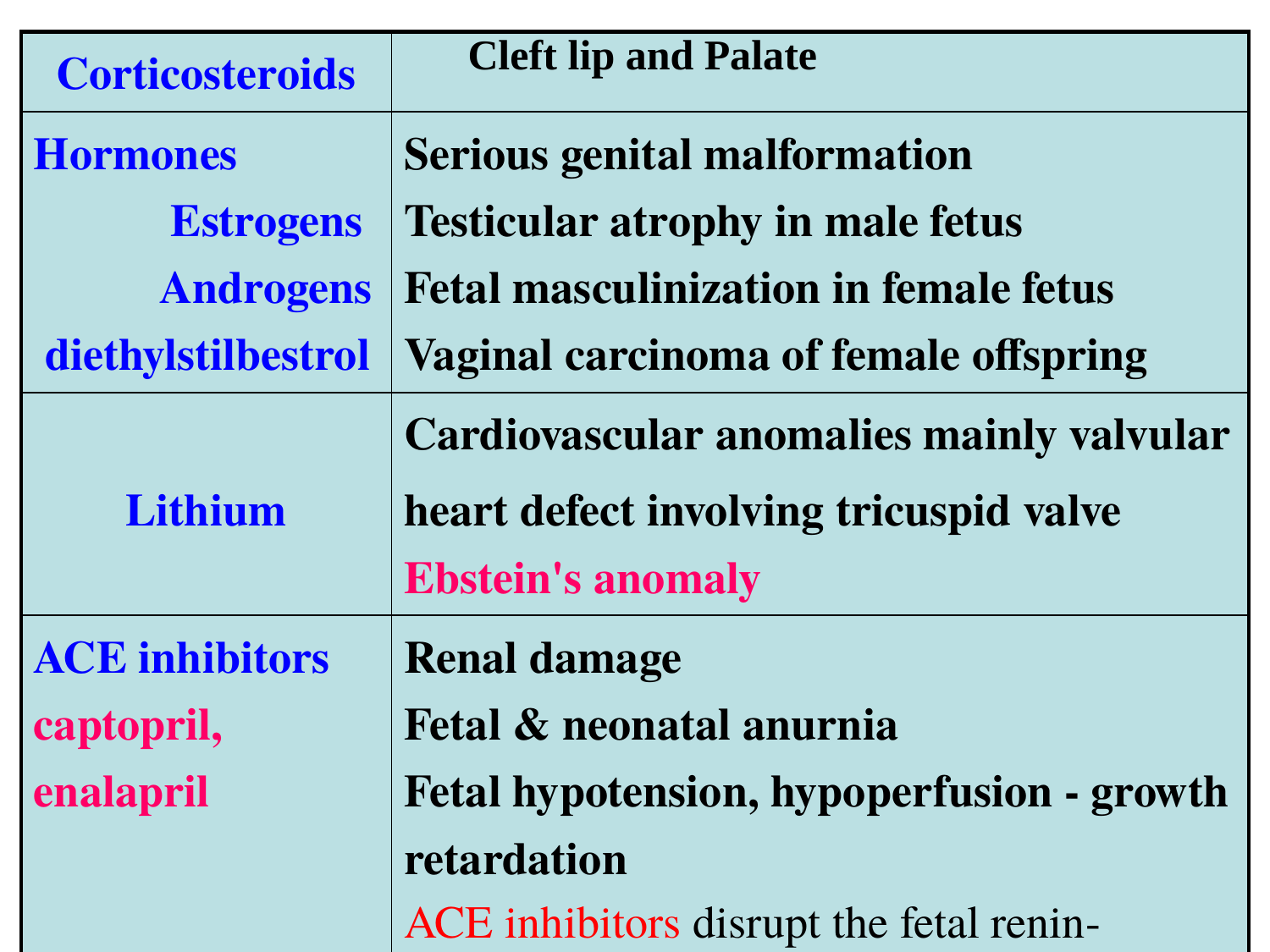

| Corticosteroids | Cleft lip and Palate |
| --- | --- |
| Hormones Estrogens Androgens diethylstilbestrol | Serious genital malformation Testicular atrophy in male fetus Fetal masculinization in female fetus Vaginal carcinoma of female offspring |
| Lithium | Cardiovascular anomalies mainly valvular heart defect involving tricuspid valve Ebstein's anomaly |
| ACE inhibitors captopril, enalapril | Renal damage Fetal & neonatal anurnia Fetal hypotension, hypoperfusion - growth retardation ACE inhibitors disrupt the fetal renin-angiotensin system, which is essential for normal renal development |